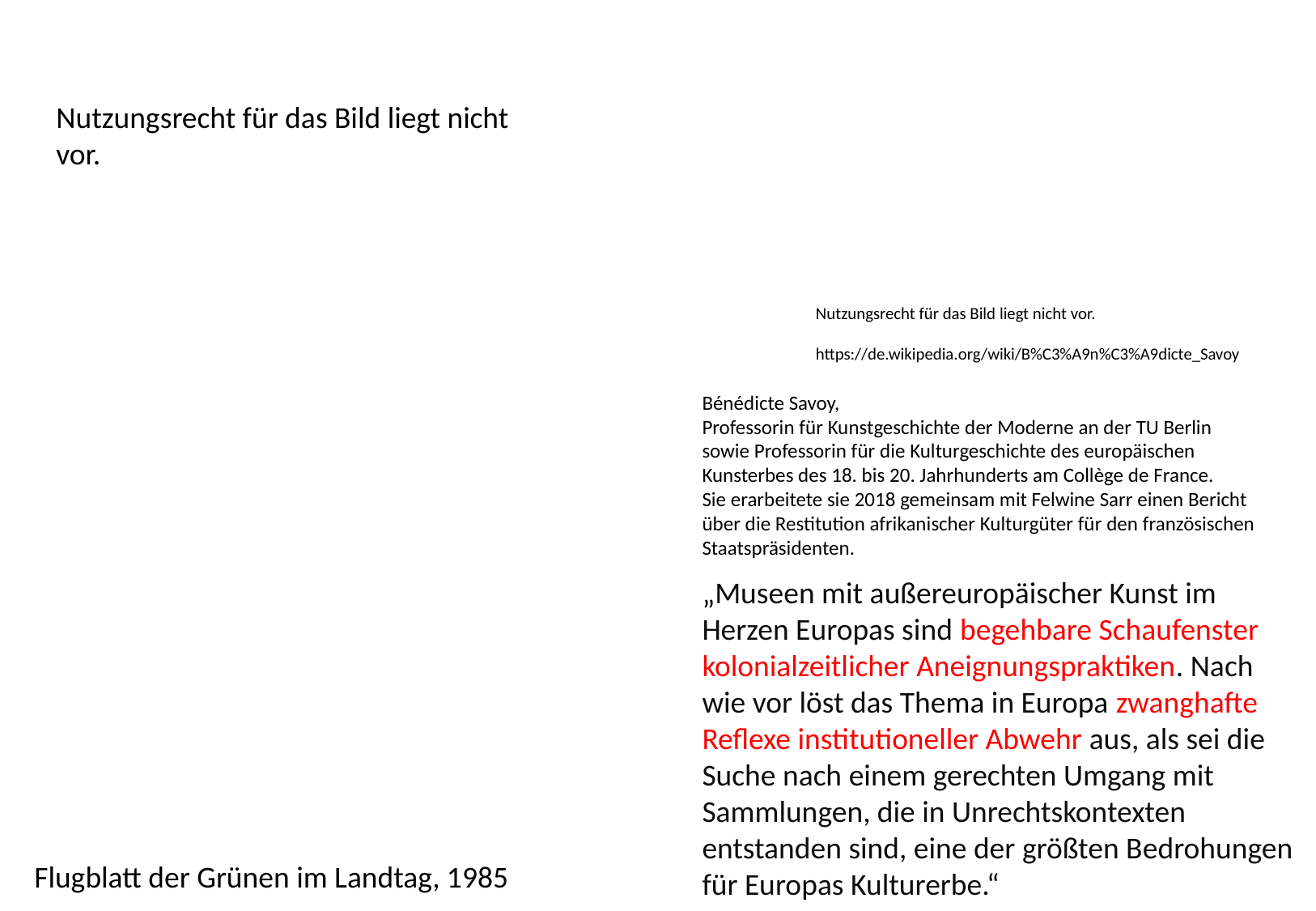

Nutzungsrecht für das Bild liegt nicht vor.
Nutzungsrecht für das Bild liegt nicht vor.

https://de.wikipedia.org/wiki/B%C3%A9n%C3%A9dicte_Savoy
Bénédicte Savoy,
Professorin für Kunstgeschichte der Moderne an der TU Berlin sowie Professorin für die Kulturgeschichte des europäischen Kunsterbes des 18. bis 20. Jahrhunderts am Collège de France.
Sie erarbeitete sie 2018 gemeinsam mit Felwine Sarr einen Bericht über die Restitution afrikanischer Kulturgüter für den französischen Staatspräsidenten.
„Museen mit außereuropäischer Kunst im Herzen Europas sind begehbare Schaufenster kolonialzeitlicher Aneignungspraktiken. Nach wie vor löst das Thema in Europa zwanghafte Reflexe institutioneller Abwehr aus, als sei die Suche nach einem gerechten Umgang mit Sammlungen, die in Unrechtskontexten entstanden sind, eine der größten Bedrohungen für Europas Kulturerbe.“
Flugblatt der Grünen im Landtag, 1985